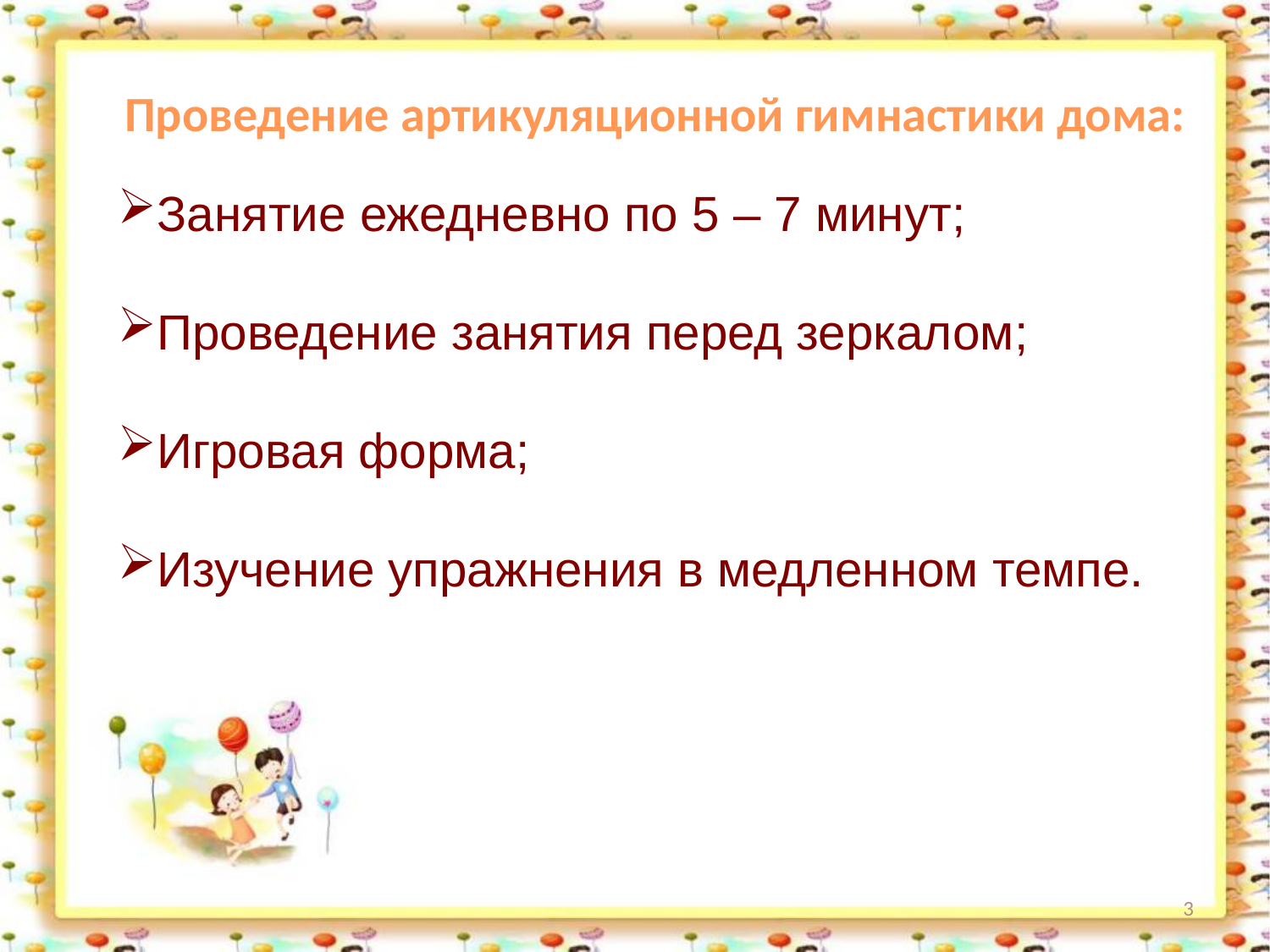

Проведение артикуляционной гимнастики дома:
Занятие ежедневно по 5 – 7 минут;

Проведение занятия перед зеркалом;

Игровая форма;

Изучение упражнения в медленном темпе.

3